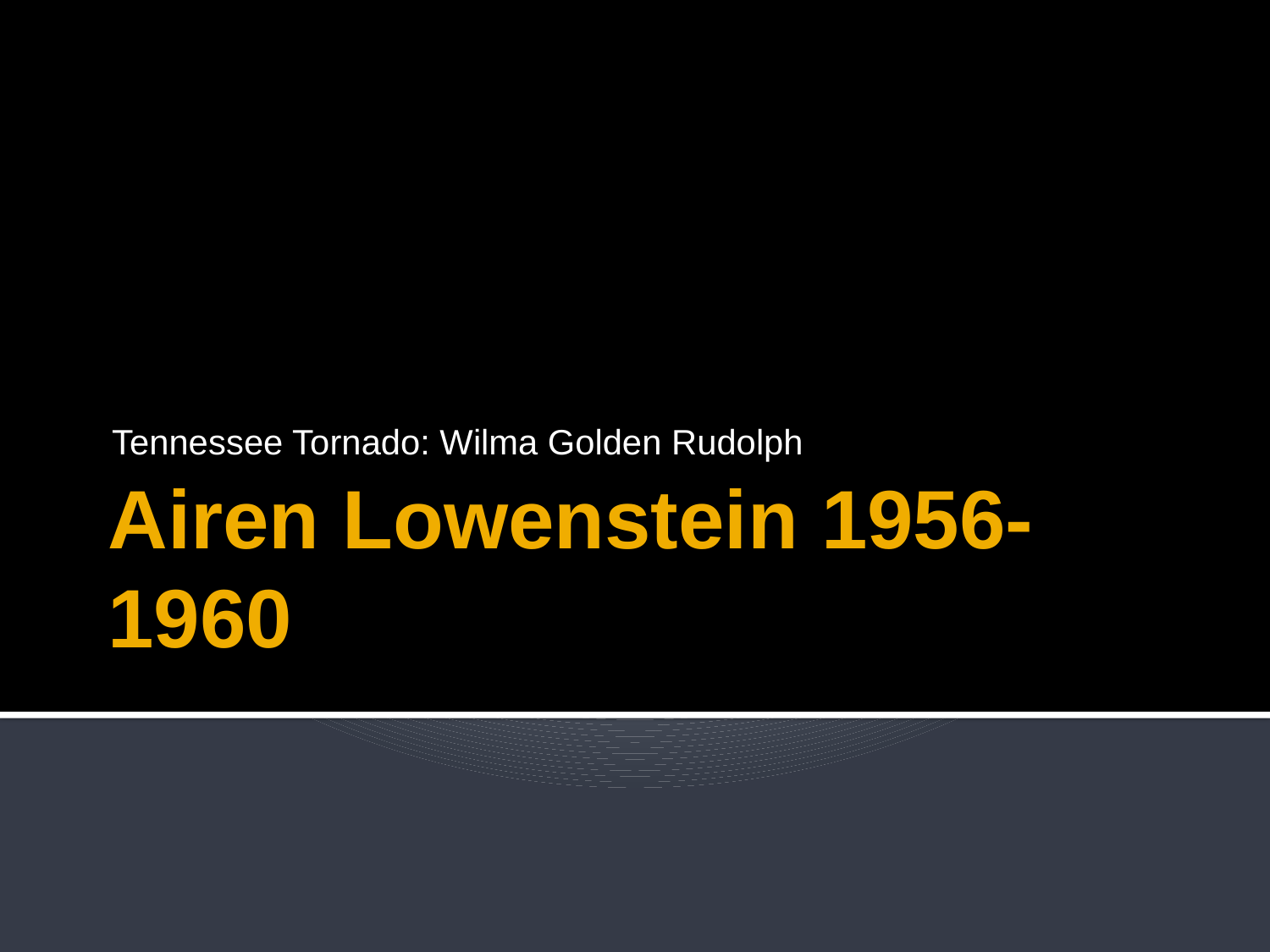

Tennessee Tornado: Wilma Golden Rudolph
# Airen Lowenstein 1956-1960